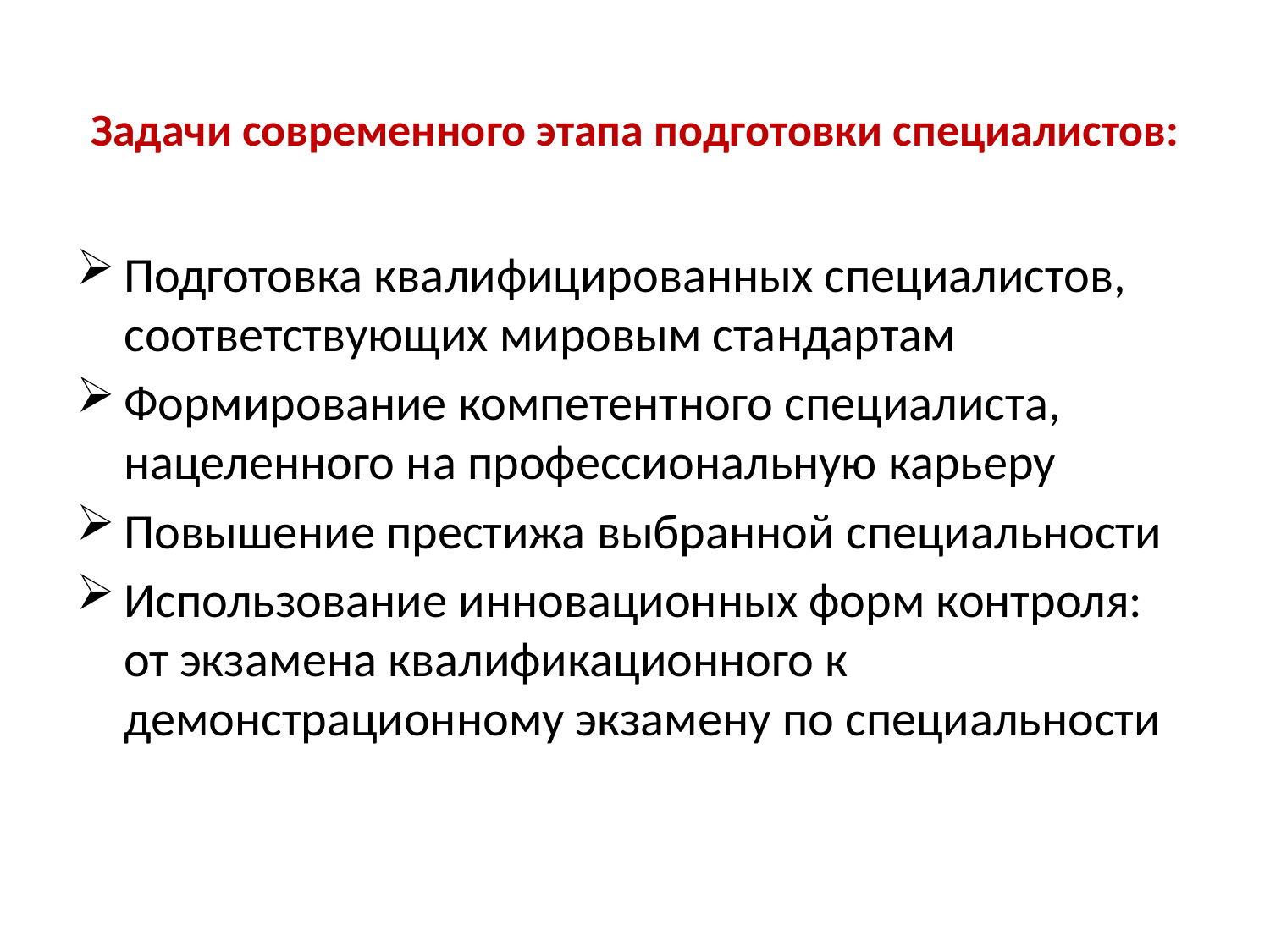

# Задачи современного этапа подготовки специалистов:

Подготовка квалифицированных специалистов, соответствующих мировым стандартам
Формирование компетентного специалиста, нацеленного на профессиональную карьеру
Повышение престижа выбранной специальности
Использование инновационных форм контроля: от экзамена квалификационного к демонстрационному экзамену по специальности